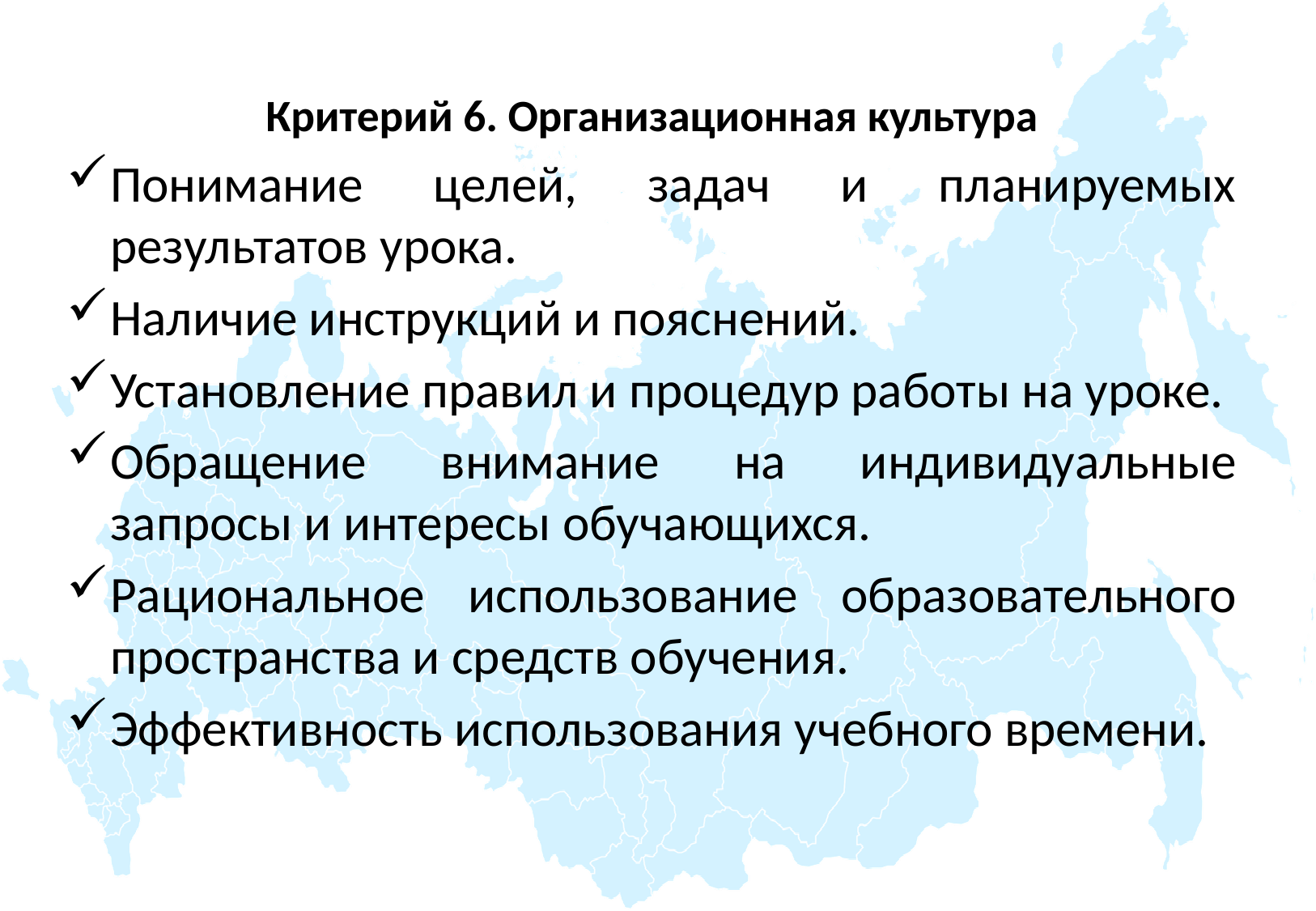

#
Критерий 6. Организационная культура
Понимание целей, задач и планируемых результатов урока.
Наличие инструкций и пояснений.
Установление правил и процедур работы на уроке.
Обращение внимание на индивидуальные запросы и интересы обучающихся.
Рациональное использование образовательного пространства и средств обучения.
Эффективность использования учебного времени.